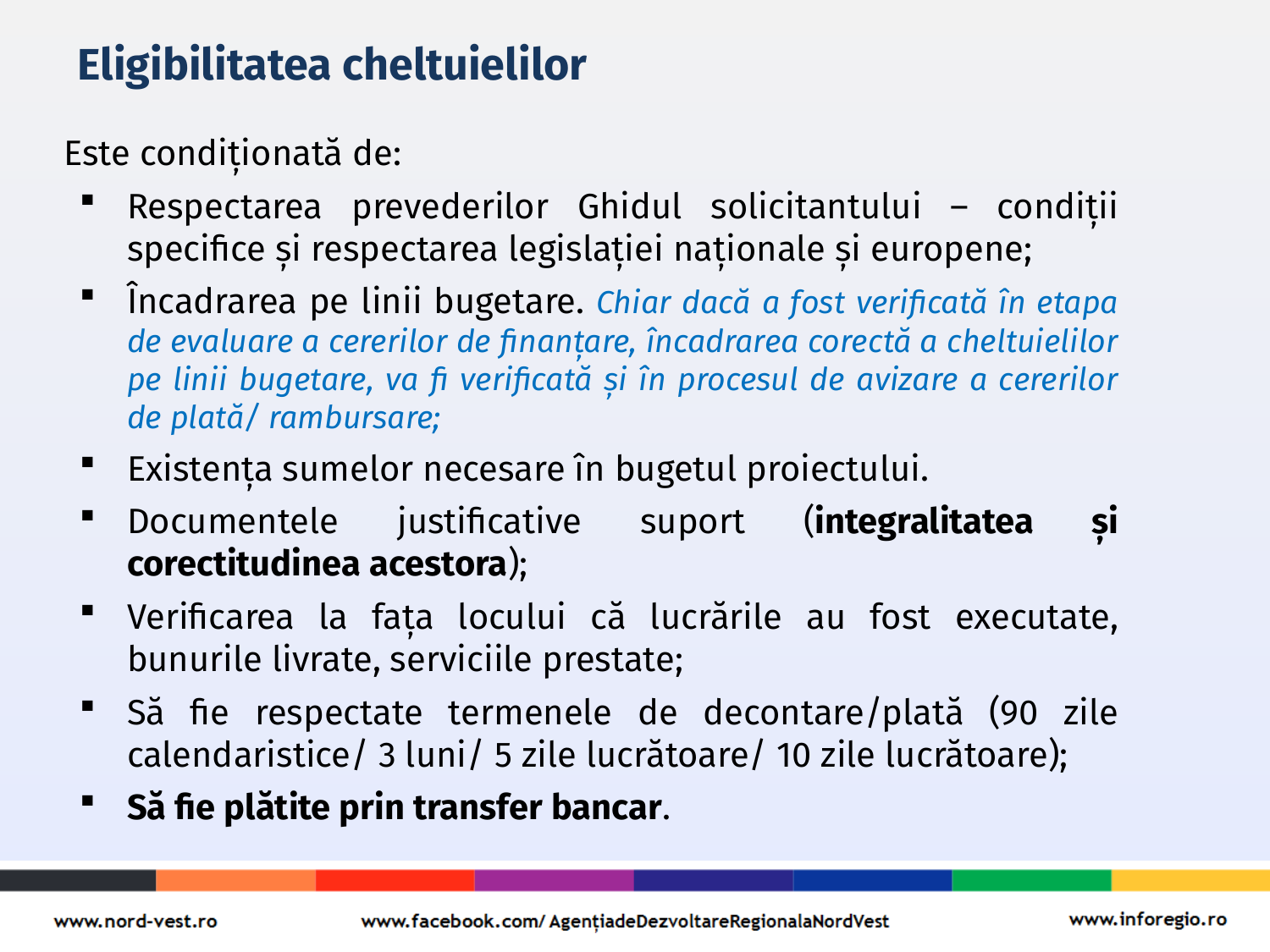

# Eligibilitatea cheltuielilor
Este condiționată de:
Respectarea prevederilor Ghidul solicitantului – condiții specifice și respectarea legislației naționale și europene;
Încadrarea pe linii bugetare. Chiar dacă a fost verificată în etapa de evaluare a cererilor de finanțare, încadrarea corectă a cheltuielilor pe linii bugetare, va fi verificată și în procesul de avizare a cererilor de plată/ rambursare;
Existența sumelor necesare în bugetul proiectului.
Documentele justificative suport (integralitatea și corectitudinea acestora);
Verificarea la fața locului că lucrările au fost executate, bunurile livrate, serviciile prestate;
Să fie respectate termenele de decontare/plată (90 zile calendaristice/ 3 luni/ 5 zile lucrătoare/ 10 zile lucrătoare);
Să fie plătite prin transfer bancar.